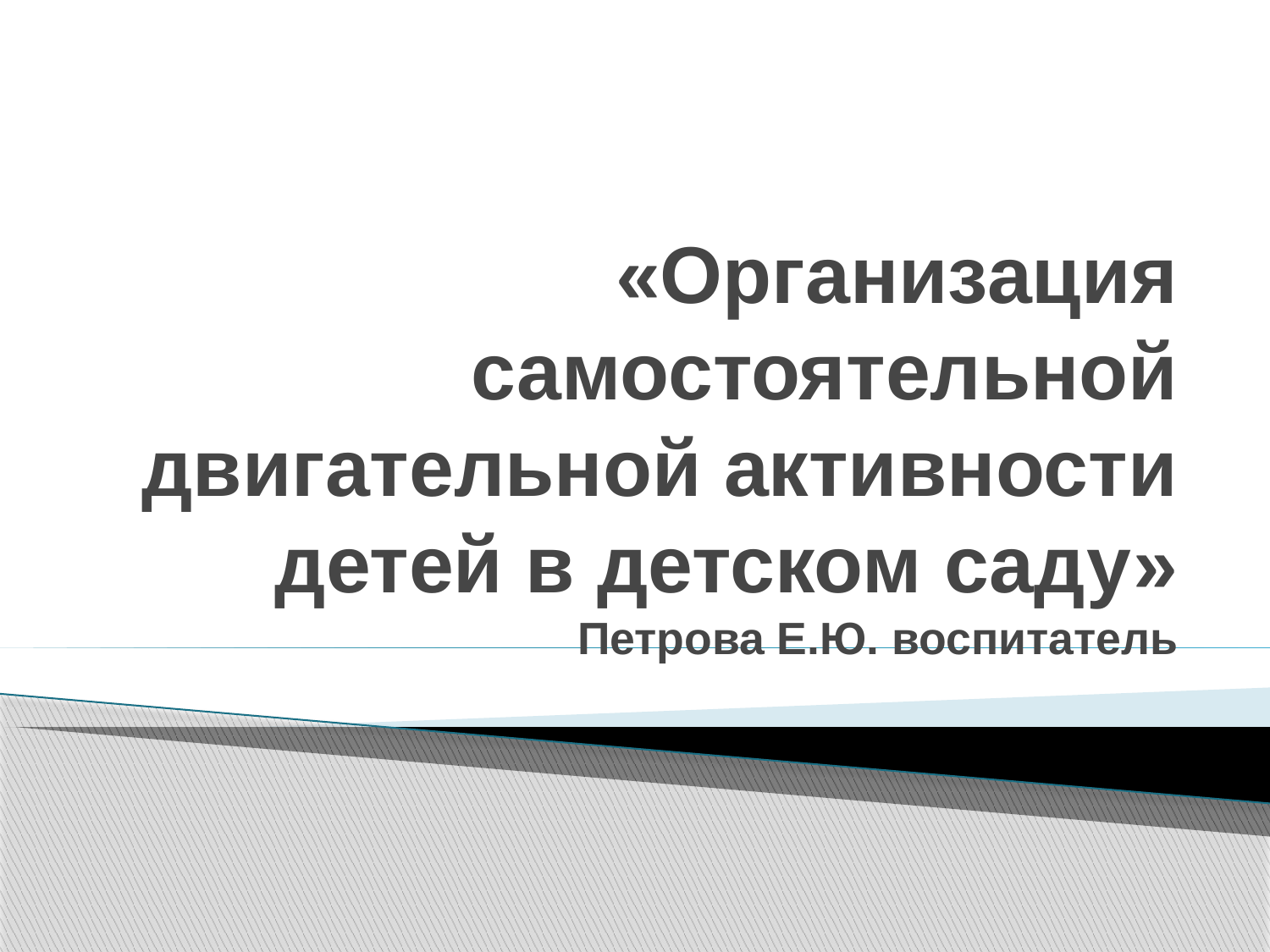

# «Организация самостоятельной двигательной активности детей в детском саду» Петрова Е.Ю. воспитатель